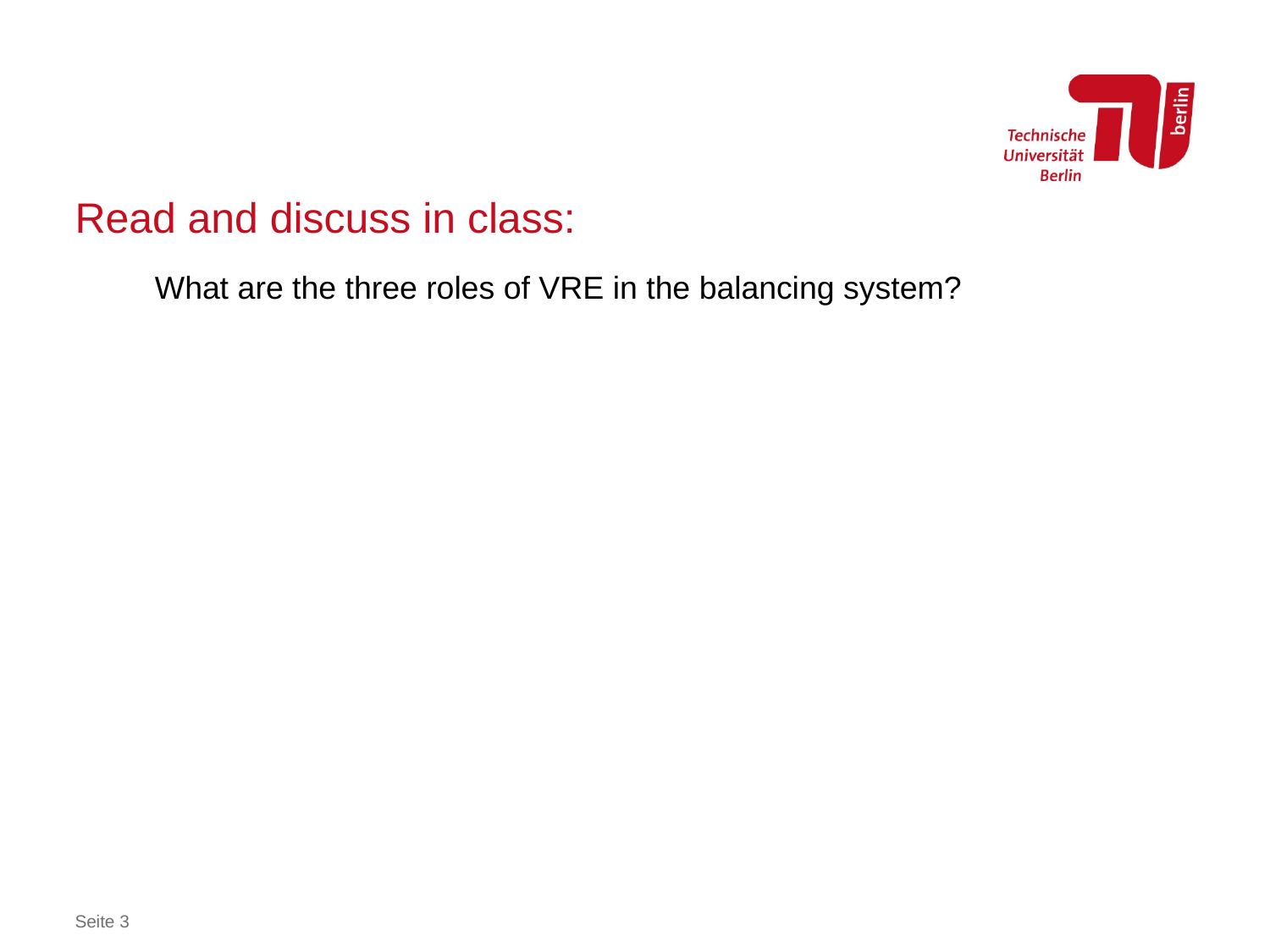

# Read and discuss in class:
What are the three roles of VRE in the balancing system?

Seite 3